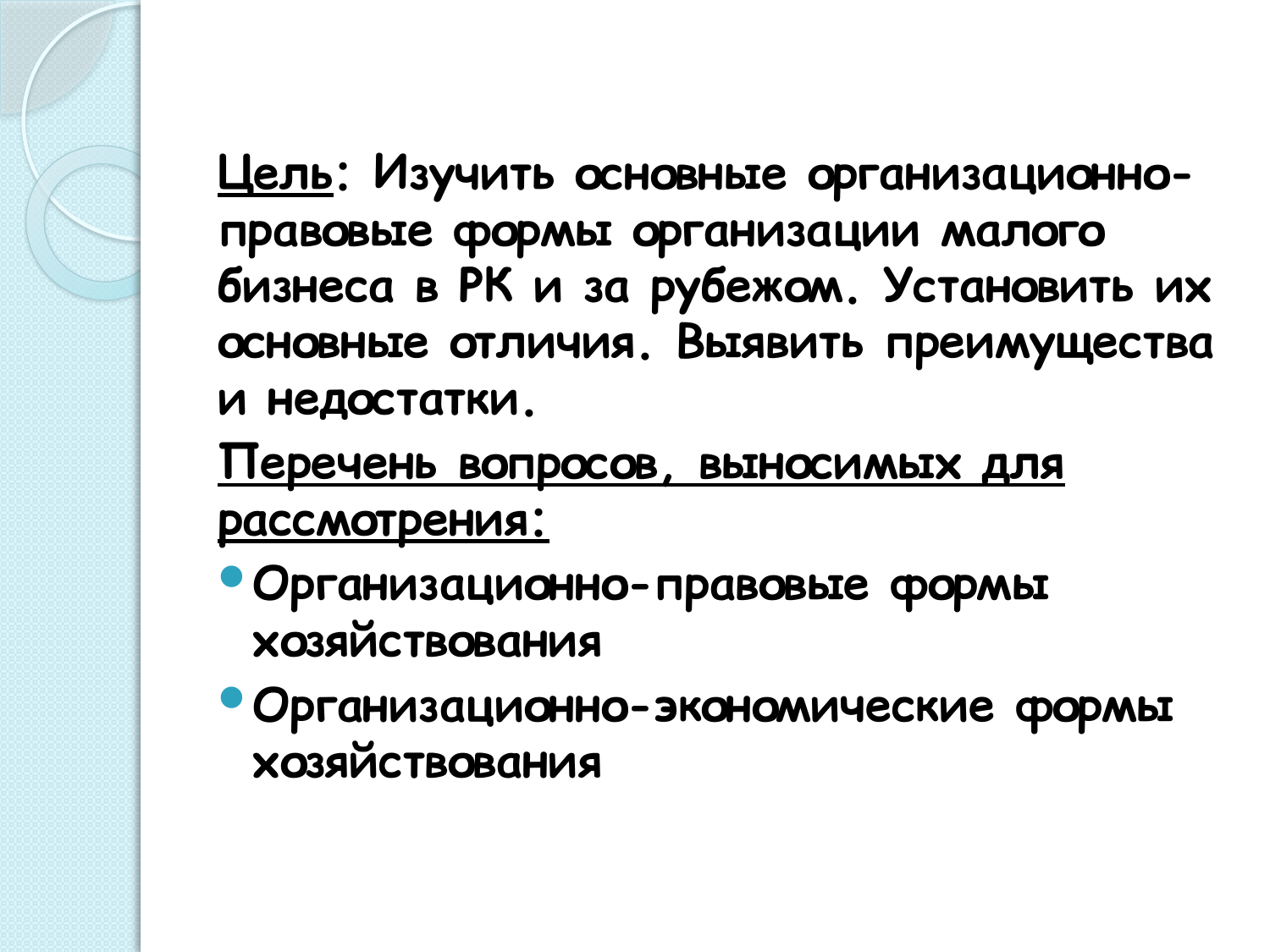

Цель: Изучить основные организационно-правовые формы организации малого бизнеса в РК и за рубежом. Установить их основные отличия. Выявить преимущества и недостатки.
Перечень вопросов, выносимых для рассмотрения:
Организационно-правовые формы хозяйствования
Организационно-экономические формы хозяйствования